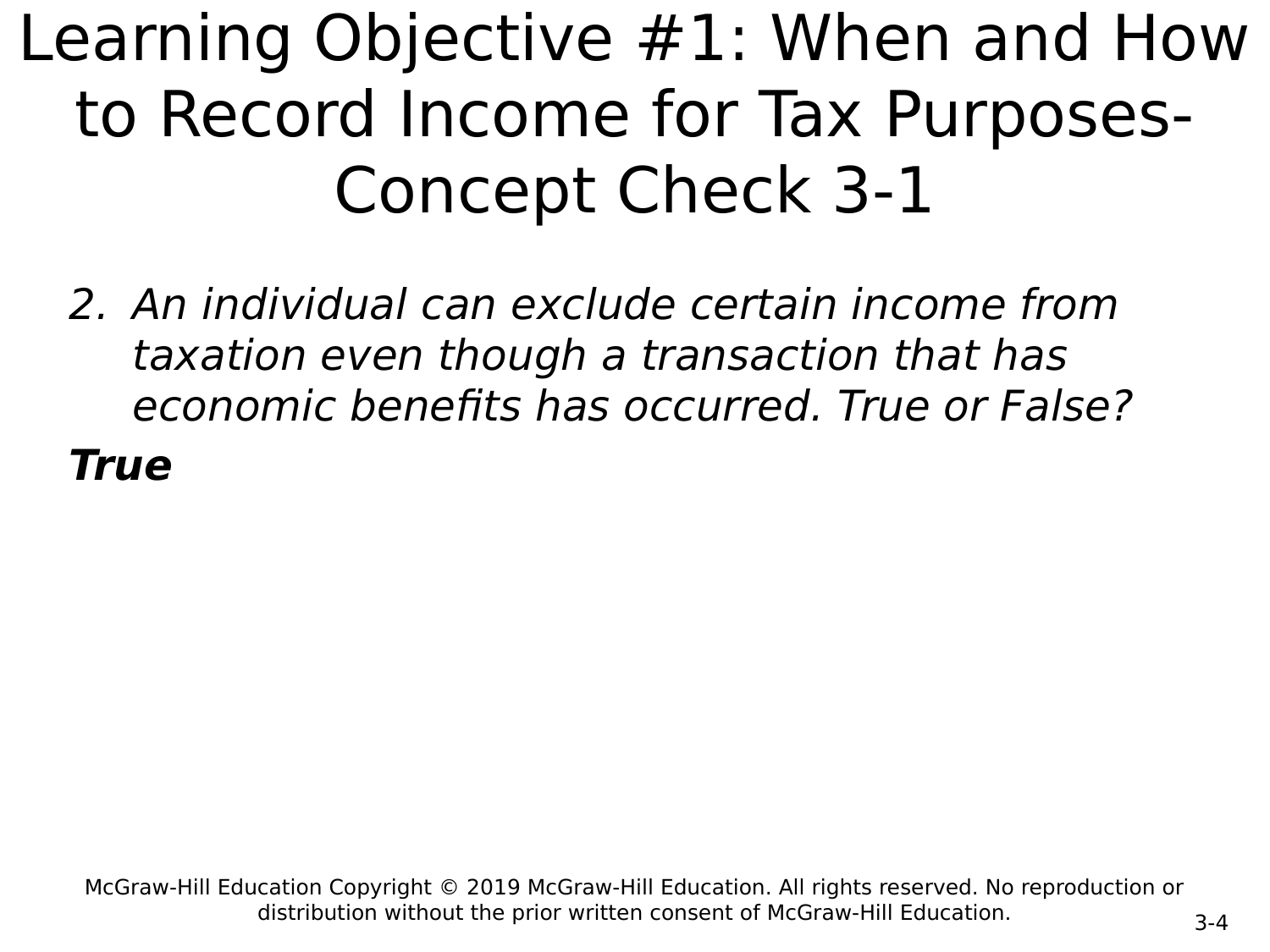

# Learning Objective #1: When and How to Record Income for Tax Purposes-Concept Check 3-1
An individual can exclude certain income from taxation even though a transaction that has economic benefits has occurred. True or False?
True
McGraw-Hill Education Copyright © 2019 McGraw-Hill Education. All rights reserved. No reproduction or distribution without the prior written consent of McGraw-Hill Education.
3-4